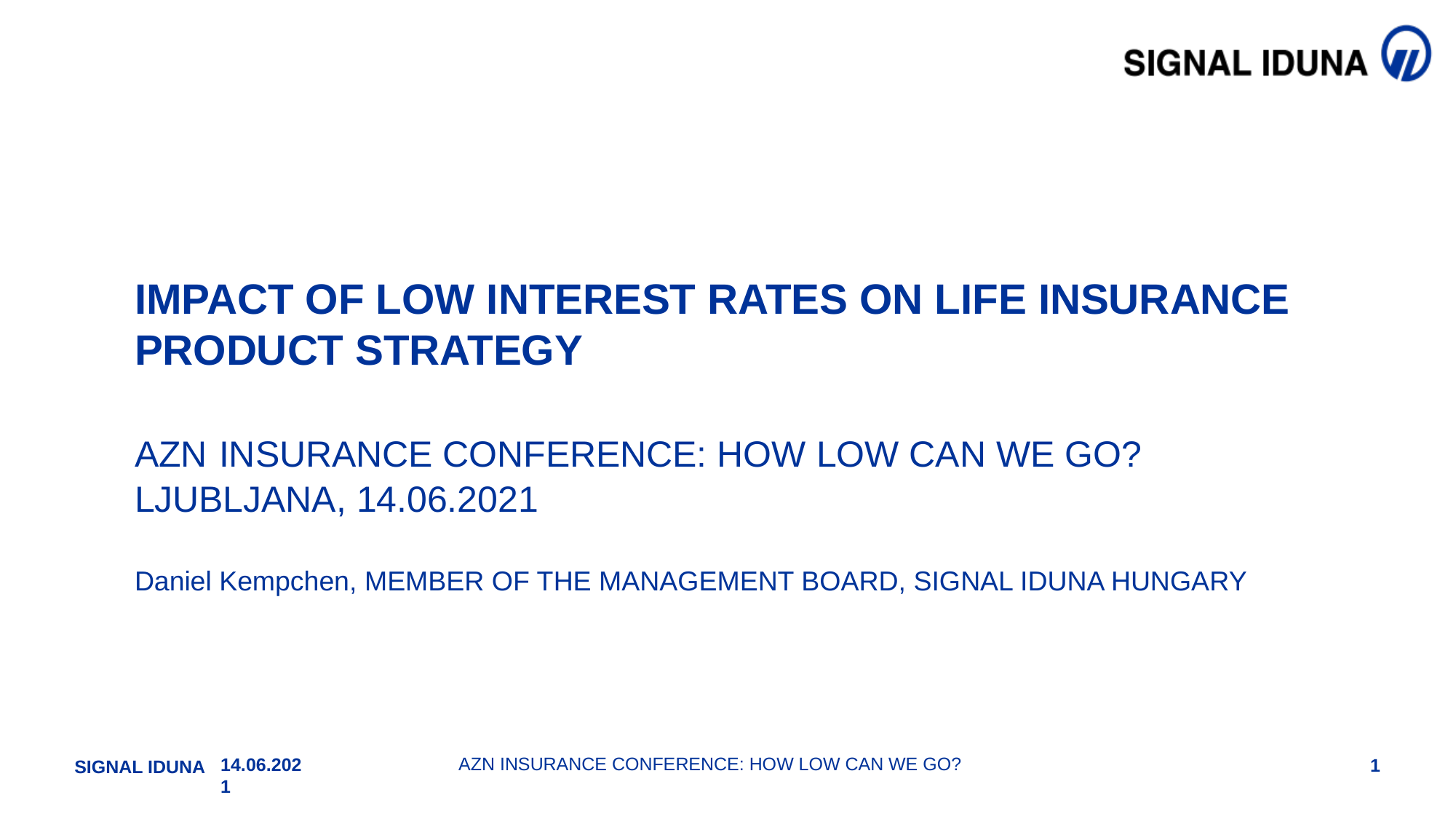

# IMPACT OF LOW INTEREST RATES ON LIFE INSURANCE PRODUCT STRATEGY AZN INSURANCE CONFERENCE: HOW LOW CAN WE GO? LJUBLJANA, 14.06.2021 Daniel Kempchen, MEMBER OF THE MANAGEMENT BOARD, SIGNAL IDUNA HUNGARY
AZN INSURANCE CONFERENCE: HOW LOW CAN WE GO?
14.06.2021